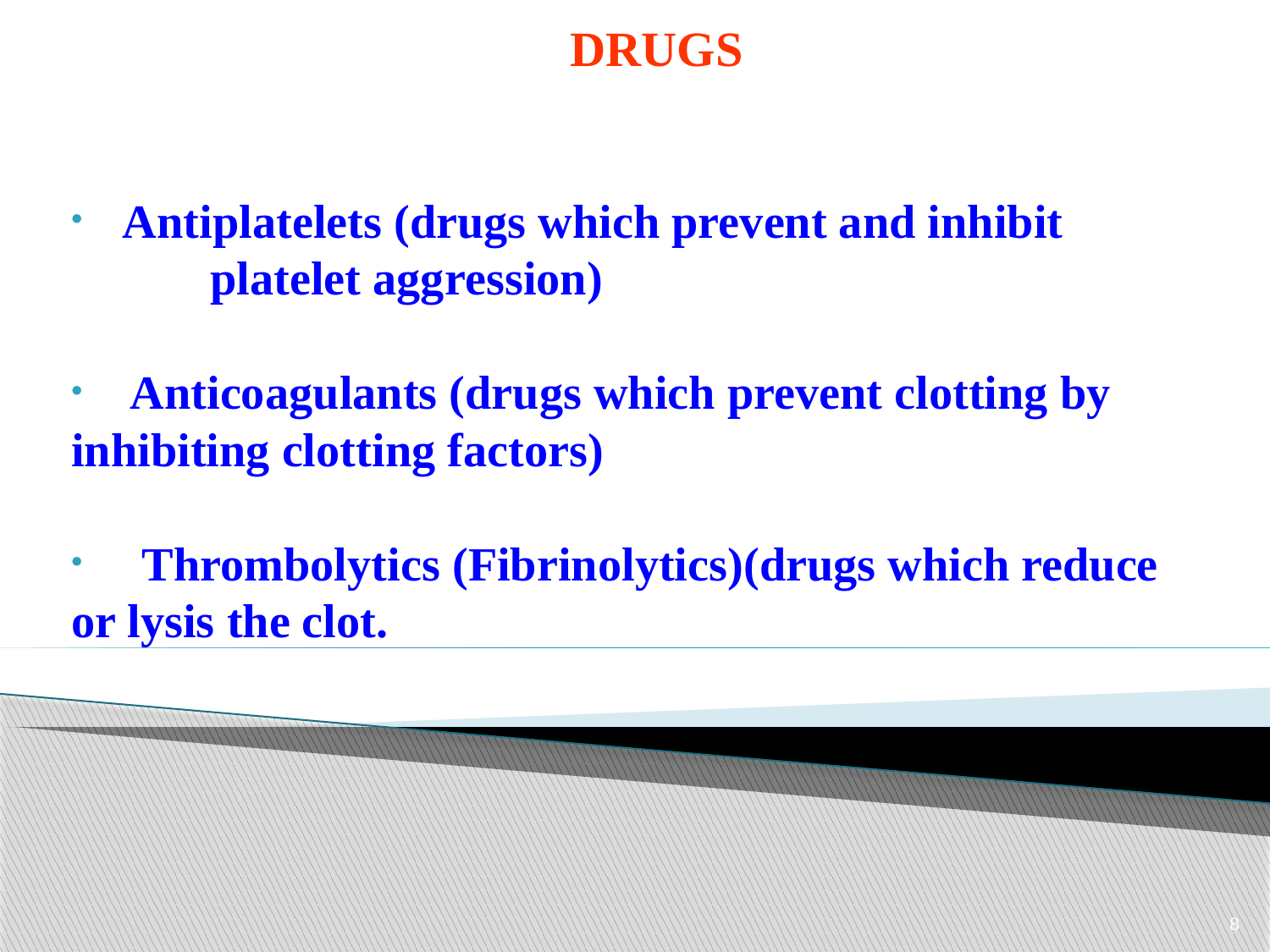

DRUGS

   Antiplatelets (drugs which prevent and inhibit
   	 platelet aggression)

    Anticoagulants (drugs which prevent clotting by inhibiting clotting factors)

     Thrombolytics (Fibrinolytics)(drugs which reduce 	or lysis the clot.

8